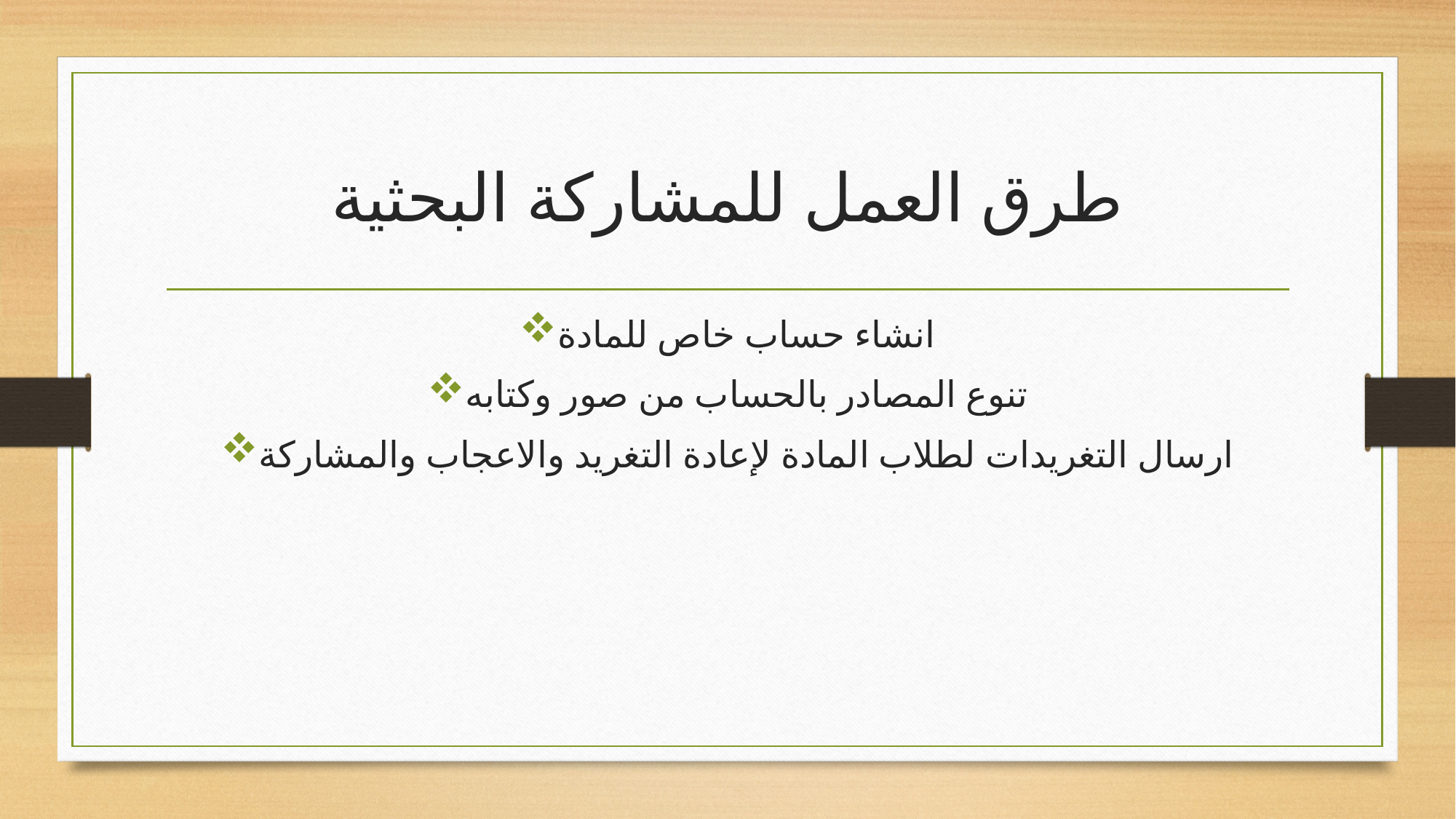

# طرق العمل للمشاركة البحثية
انشاء حساب خاص للمادة
تنوع المصادر بالحساب من صور وكتابه
ارسال التغريدات لطلاب المادة لإعادة التغريد والاعجاب والمشاركة